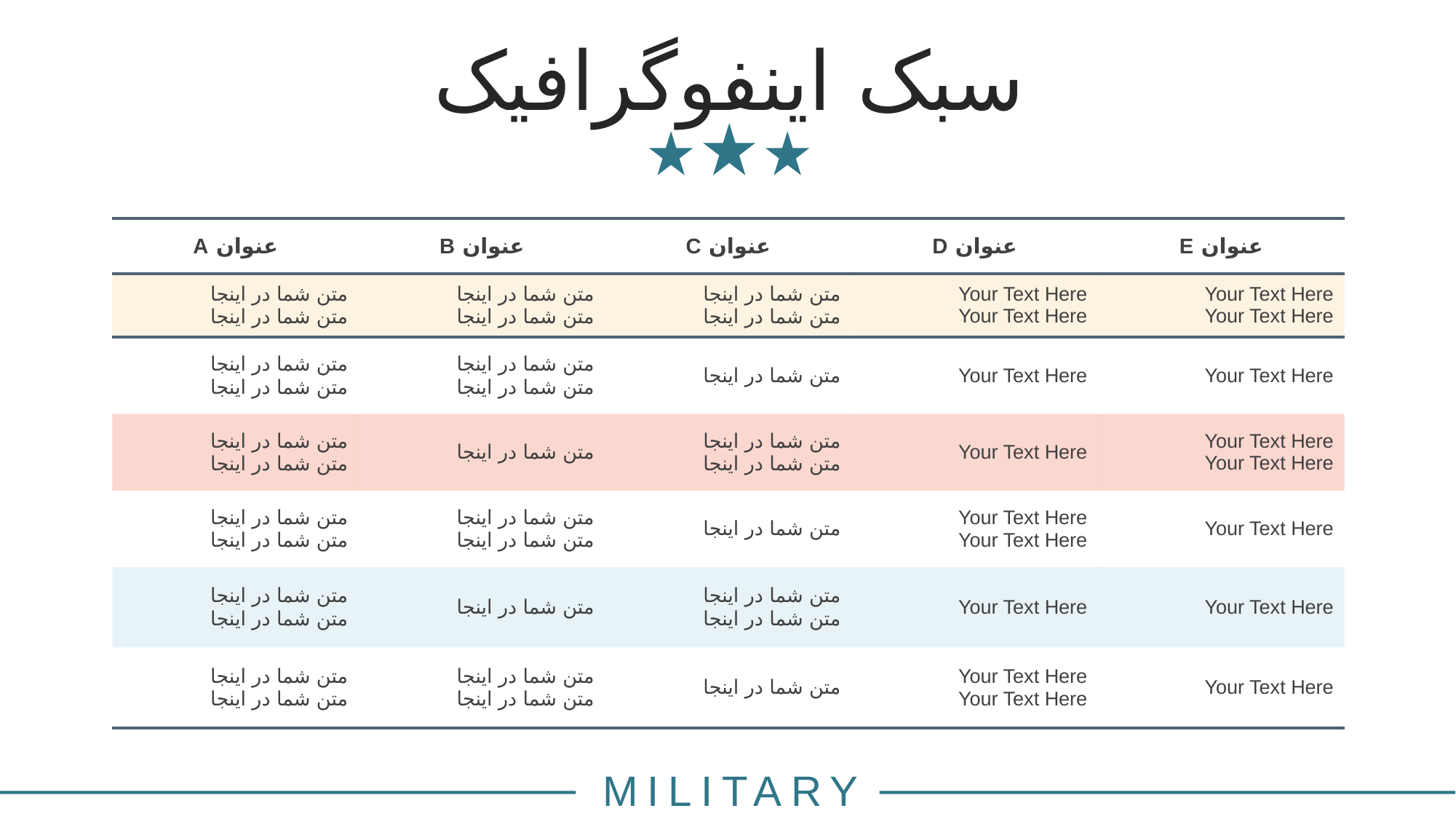

سبک اینفوگرافیک
| عنوان A | عنوان B | عنوان C | عنوان D | عنوان E |
| --- | --- | --- | --- | --- |
| متن شما در اینجا متن شما در اینجا | متن شما در اینجا متن شما در اینجا | متن شما در اینجا متن شما در اینجا | Your Text Here Your Text Here | Your Text Here Your Text Here |
| متن شما در اینجا متن شما در اینجا | متن شما در اینجا متن شما در اینجا | متن شما در اینجا | Your Text Here | Your Text Here |
| متن شما در اینجا متن شما در اینجا | متن شما در اینجا | متن شما در اینجا متن شما در اینجا | Your Text Here | Your Text Here Your Text Here |
| متن شما در اینجا متن شما در اینجا | متن شما در اینجا متن شما در اینجا | متن شما در اینجا | Your Text Here Your Text Here | Your Text Here |
| متن شما در اینجا متن شما در اینجا | متن شما در اینجا | متن شما در اینجا متن شما در اینجا | Your Text Here | Your Text Here |
| متن شما در اینجا متن شما در اینجا | متن شما در اینجا متن شما در اینجا | متن شما در اینجا | Your Text Here Your Text Here | Your Text Here |